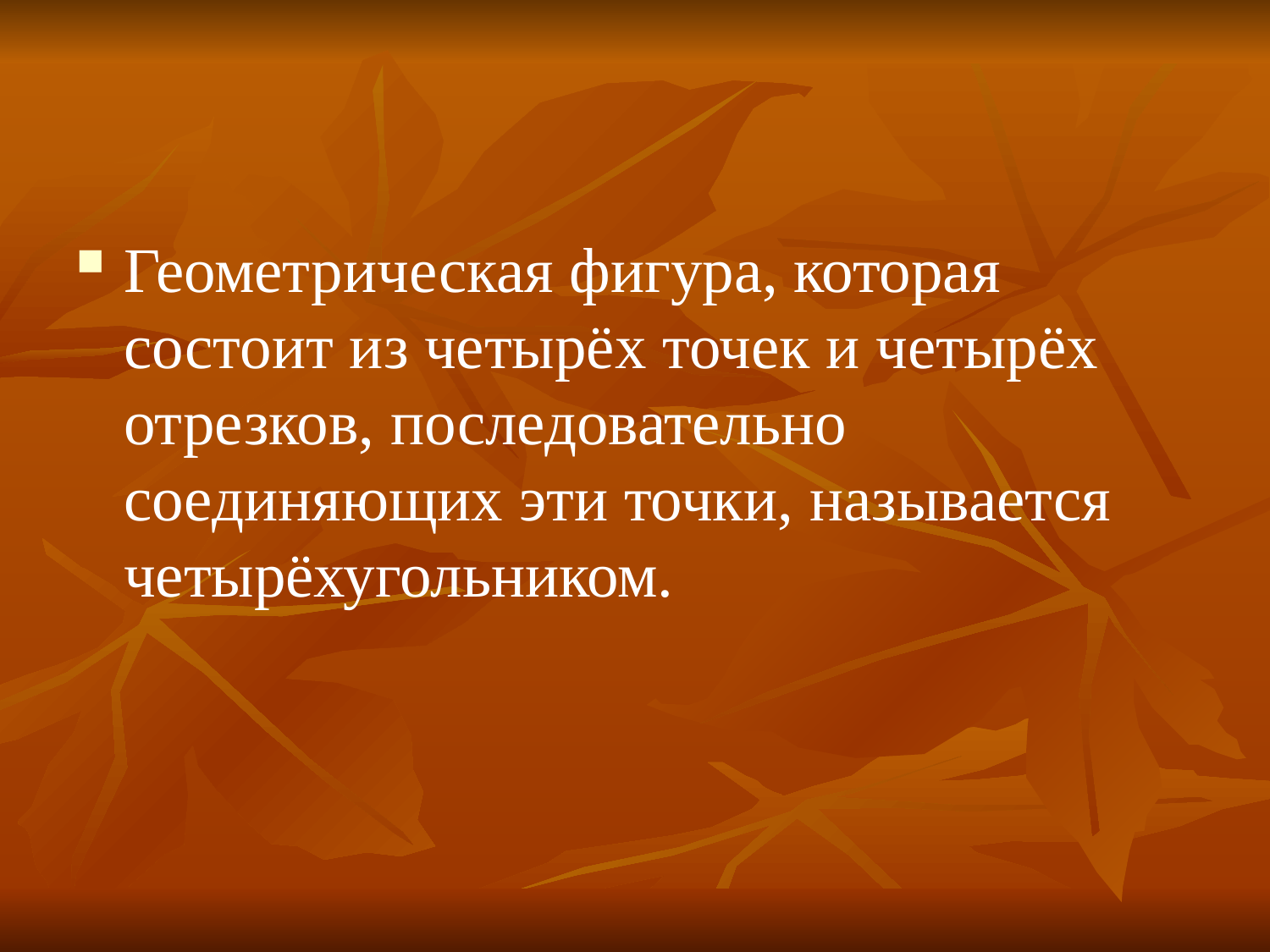

#
Геометрическая фигура, которая состоит из четырёх точек и четырёх отрезков, последовательно соединяющих эти точки, называется четырёхугольником.